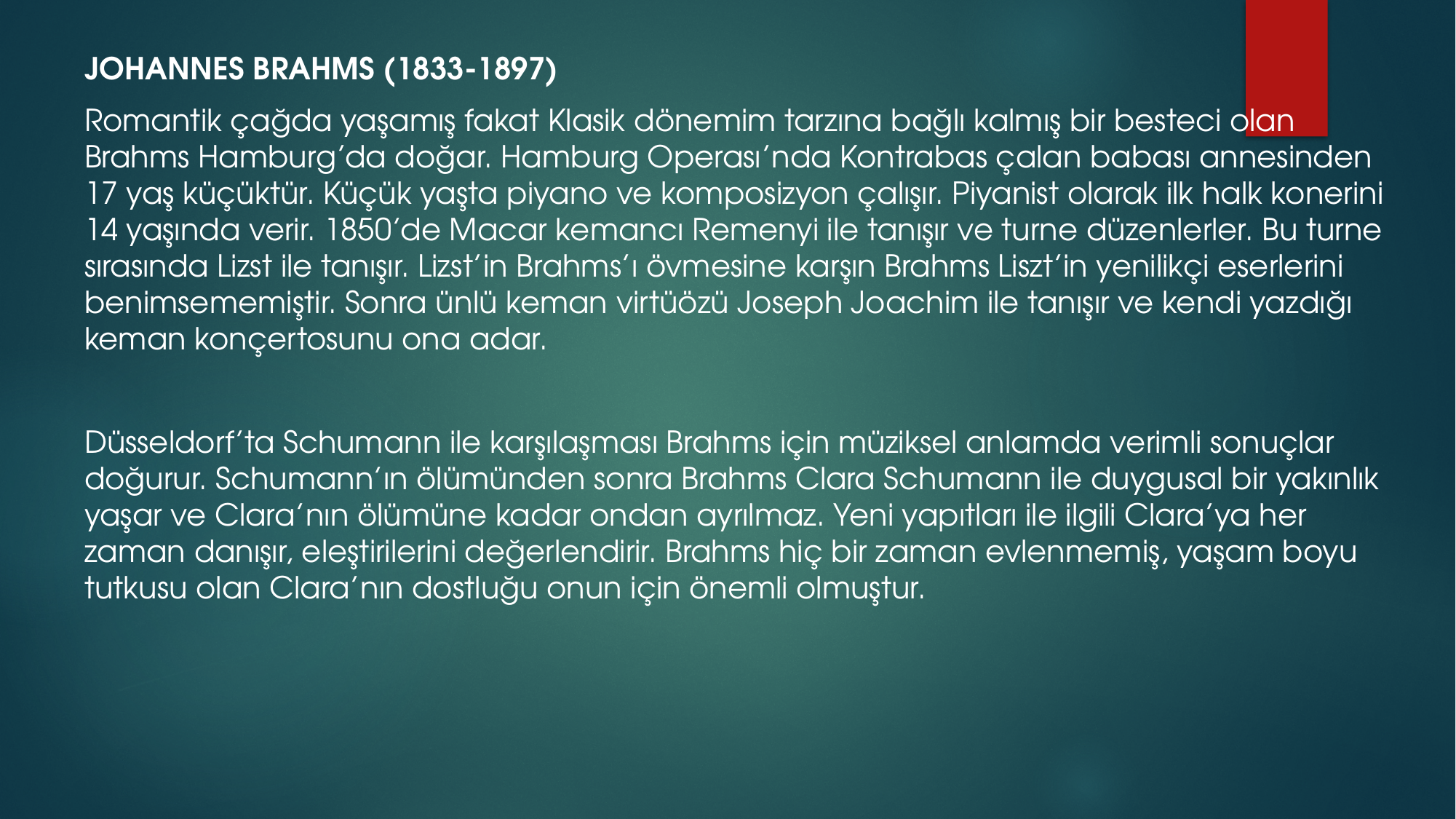

JOHANNES BRAHMS (1833-1897)
Romantik çağda yaşamış fakat Klasik dönemim tarzına bağlı kalmış bir besteci olan Brahms Hamburg’da doğar. Hamburg Operası’nda Kontrabas çalan babası annesinden 17 yaş küçüktür. Küçük yaşta piyano ve komposizyon çalışır. Piyanist olarak ilk halk konerini 14 yaşında verir. 1850’de Macar kemancı Remenyi ile tanışır ve turne düzenlerler. Bu turne sırasında Lizst ile tanışır. Lizst’in Brahms’ı övmesine karşın Brahms Liszt’in yenilikçi eserlerini benimsememiştir. Sonra ünlü keman virtüözü Joseph Joachim ile tanışır ve kendi yazdığı keman konçertosunu ona adar.

Düsseldorf’ta Schumann ile karşılaşması Brahms için müziksel anlamda verimli sonuçlar doğurur. Schumann’ın ölümünden sonra Brahms Clara Schumann ile duygusal bir yakınlık yaşar ve Clara’nın ölümüne kadar ondan ayrılmaz. Yeni yapıtları ile ilgili Clara’ya her zaman danışır, eleştirilerini değerlendirir. Brahms hiç bir zaman evlenmemiş, yaşam boyu tutkusu olan Clara’nın dostluğu onun için önemli olmuştur.